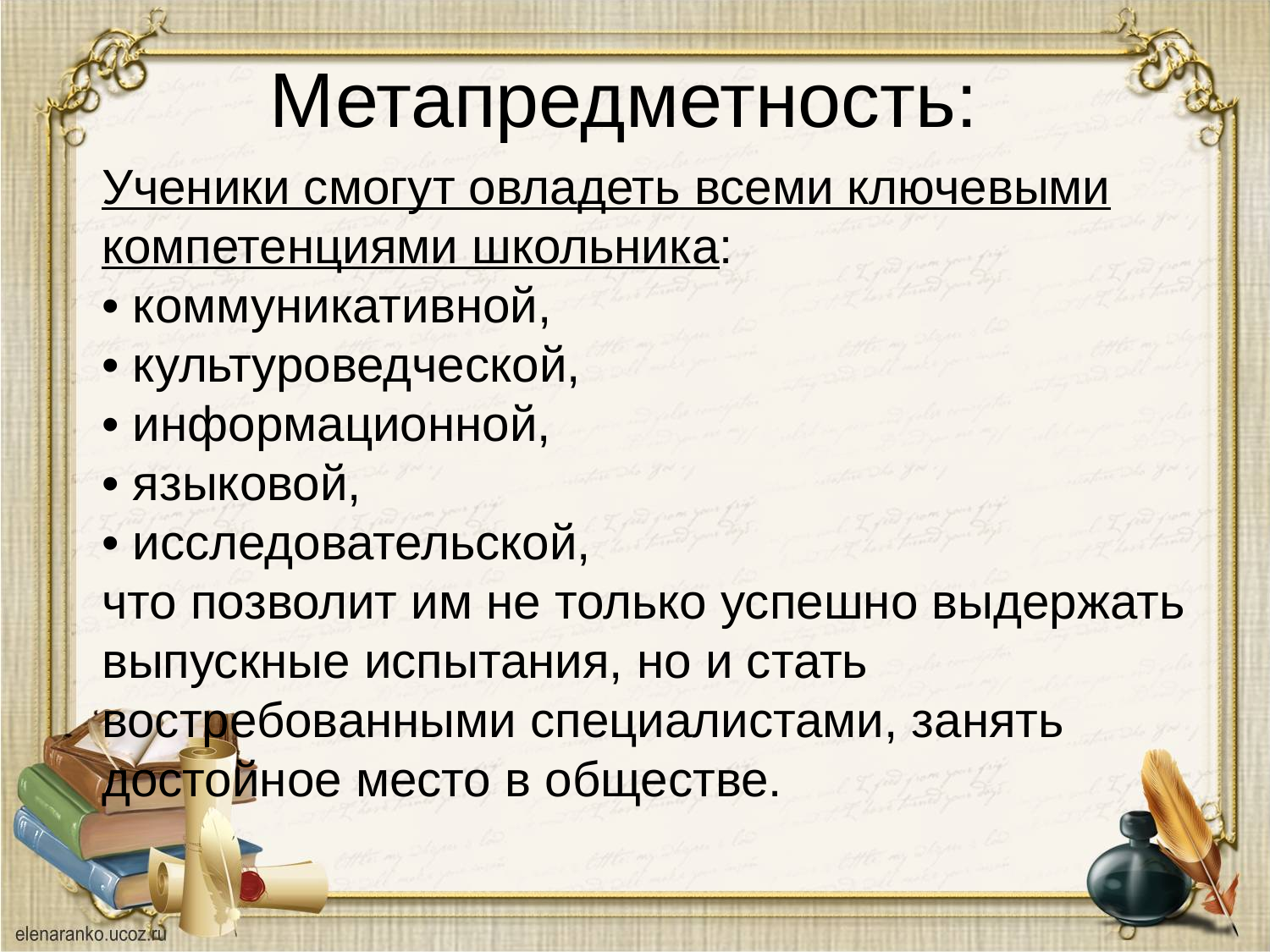

# Метапредметность:
Ученики смогут овладеть всеми ключевыми компетенциями школьника: 
• коммуникативной, 
• культуроведческой, 
• информационной, 
• языковой, 
• исследовательской, 
что позволит им не только успешно выдержать выпускные испытания, но и стать востребованными специалистами, занять достойное место в обществе.